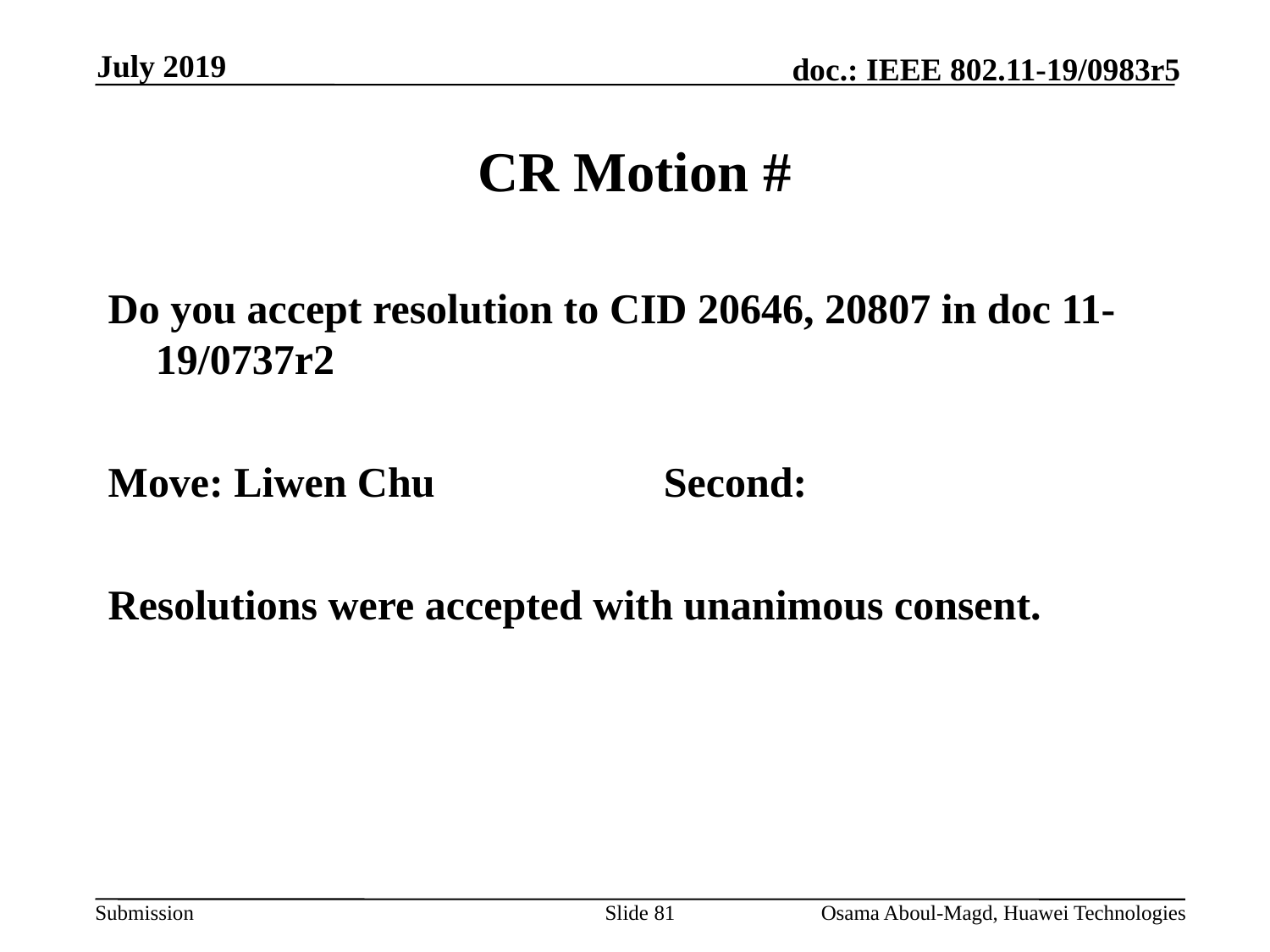

July 2019
# CR Motion #
Do you accept resolution to CID 20646, 20807 in doc 11-19/0737r2

Move: Liwen Chu		Second:

Resolutions were accepted with unanimous consent.

Slide 81
Osama Aboul-Magd, Huawei Technologies